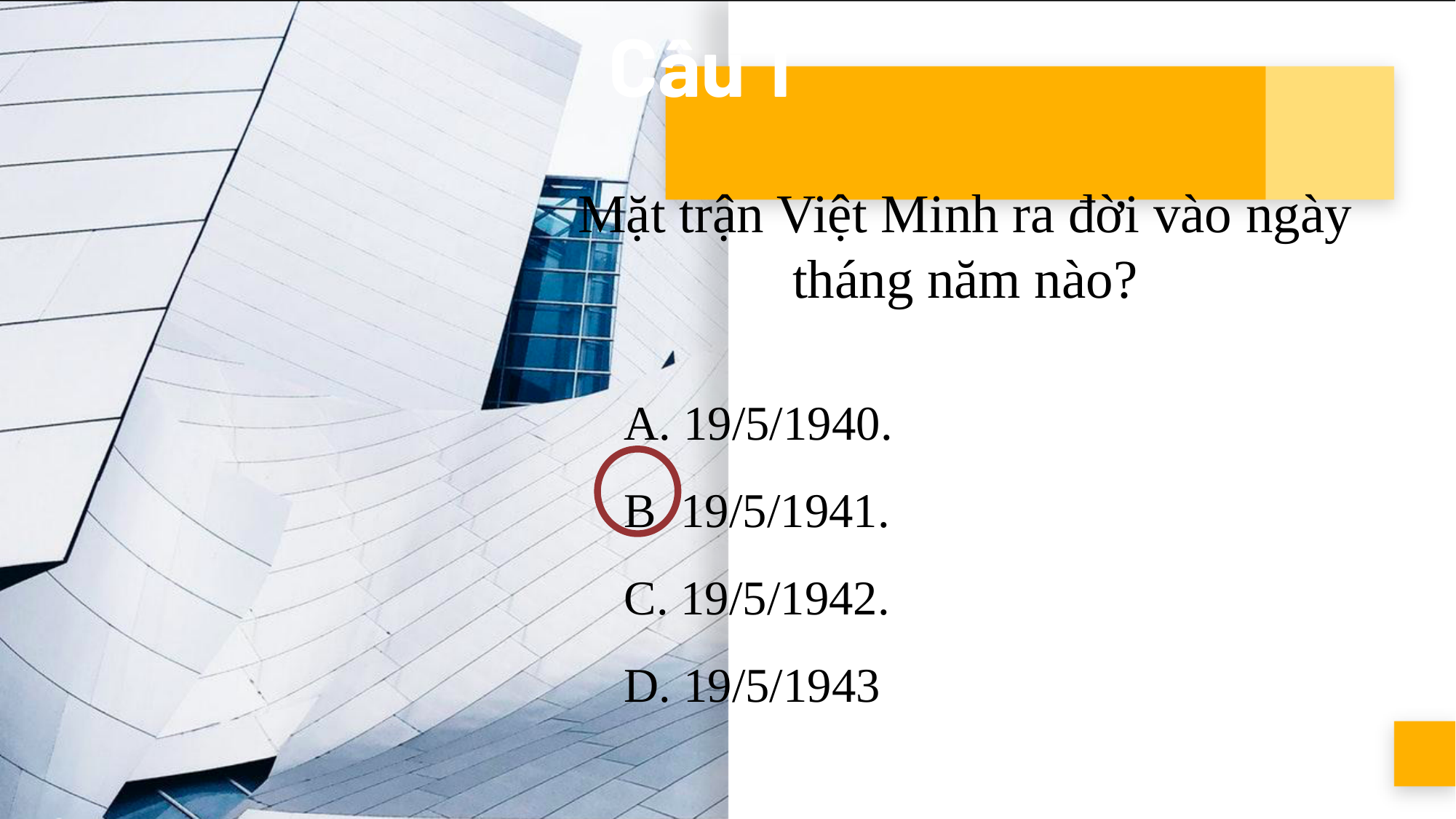

# Câu 1
Mặt trận Việt Minh ra đời vào ngày tháng năm nào?
A. 19/5/1940.
B. 19/5/1941.
C. 19/5/1942.
D. 19/5/1943